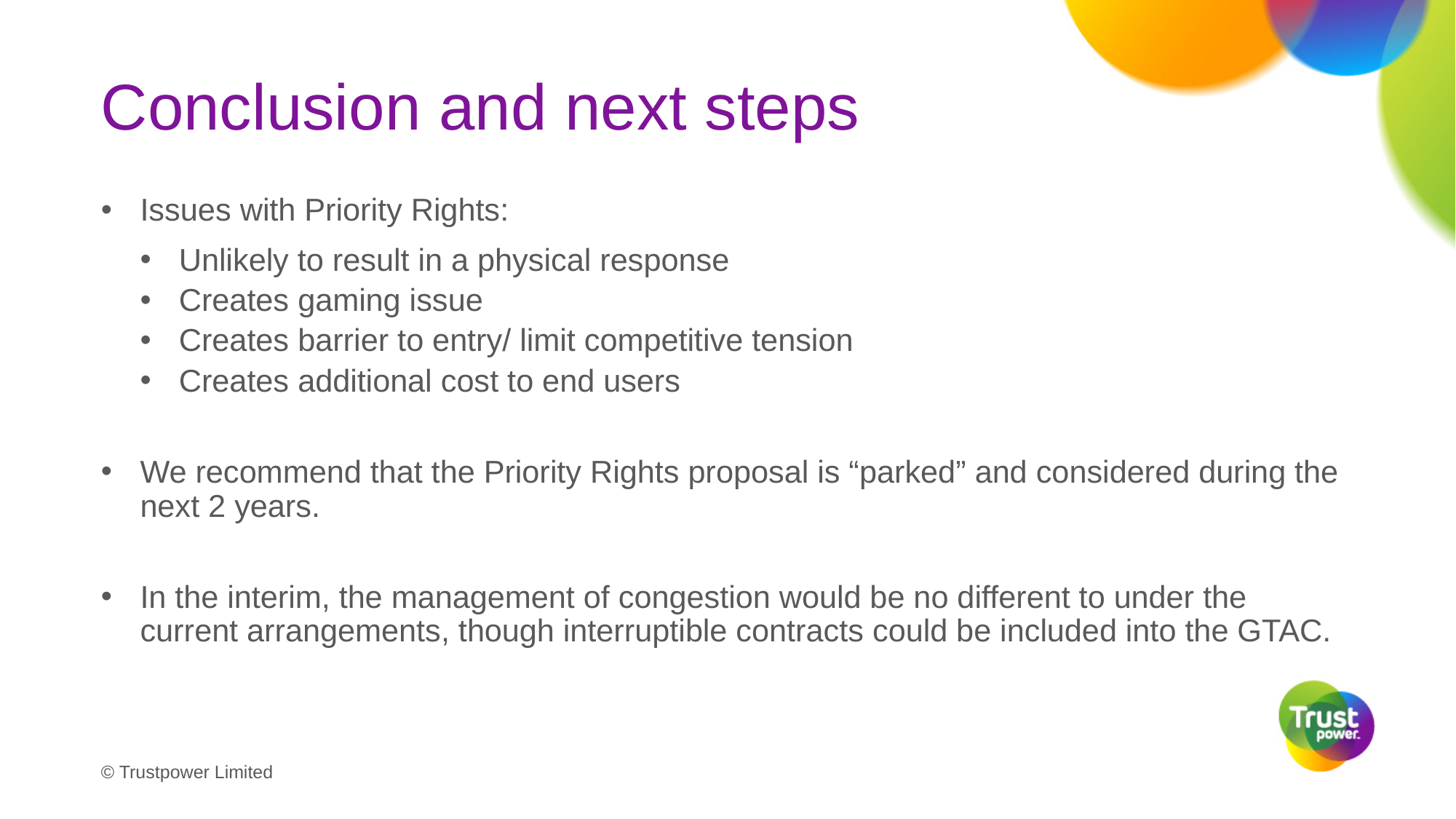

# Conclusion and next steps
Issues with Priority Rights:
Unlikely to result in a physical response
Creates gaming issue
Creates barrier to entry/ limit competitive tension
Creates additional cost to end users

We recommend that the Priority Rights proposal is “parked” and considered during the next 2 years.

In the interim, the management of congestion would be no different to under the current arrangements, though interruptible contracts could be included into the GTAC.